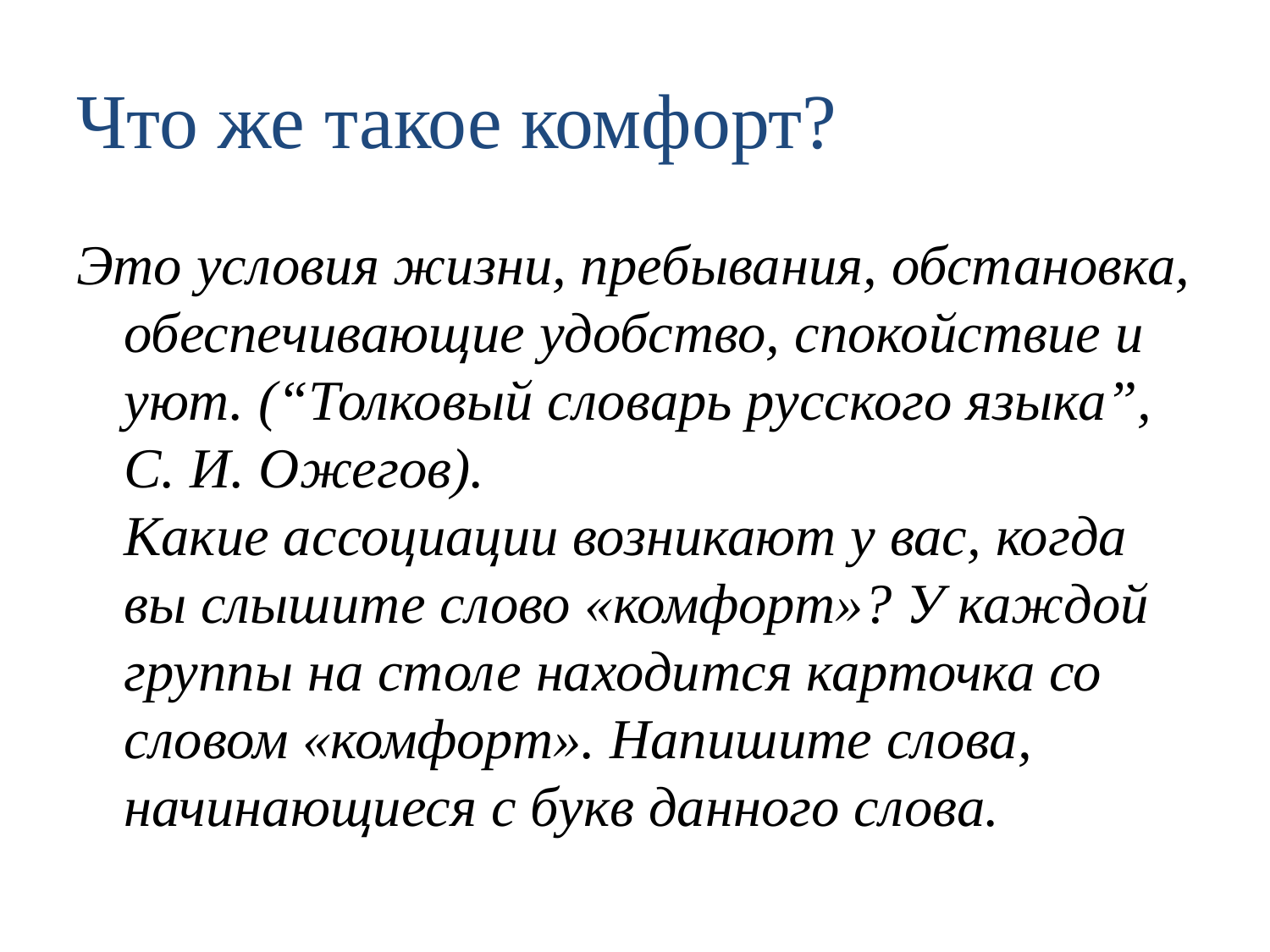

# Что же такое комфорт?
Это условия жизни, пребывания, обстановка, обеспечивающие удобство, спокойствие и уют. (“Толковый словарь русского языка”, С. И. Ожегов). 
Какие ассоциации возникают у вас, когда вы слышите слово «комфорт»? У каждой группы на столе находится карточка со словом «комфорт». Напишите слова, начинающиеся с букв данного слова.